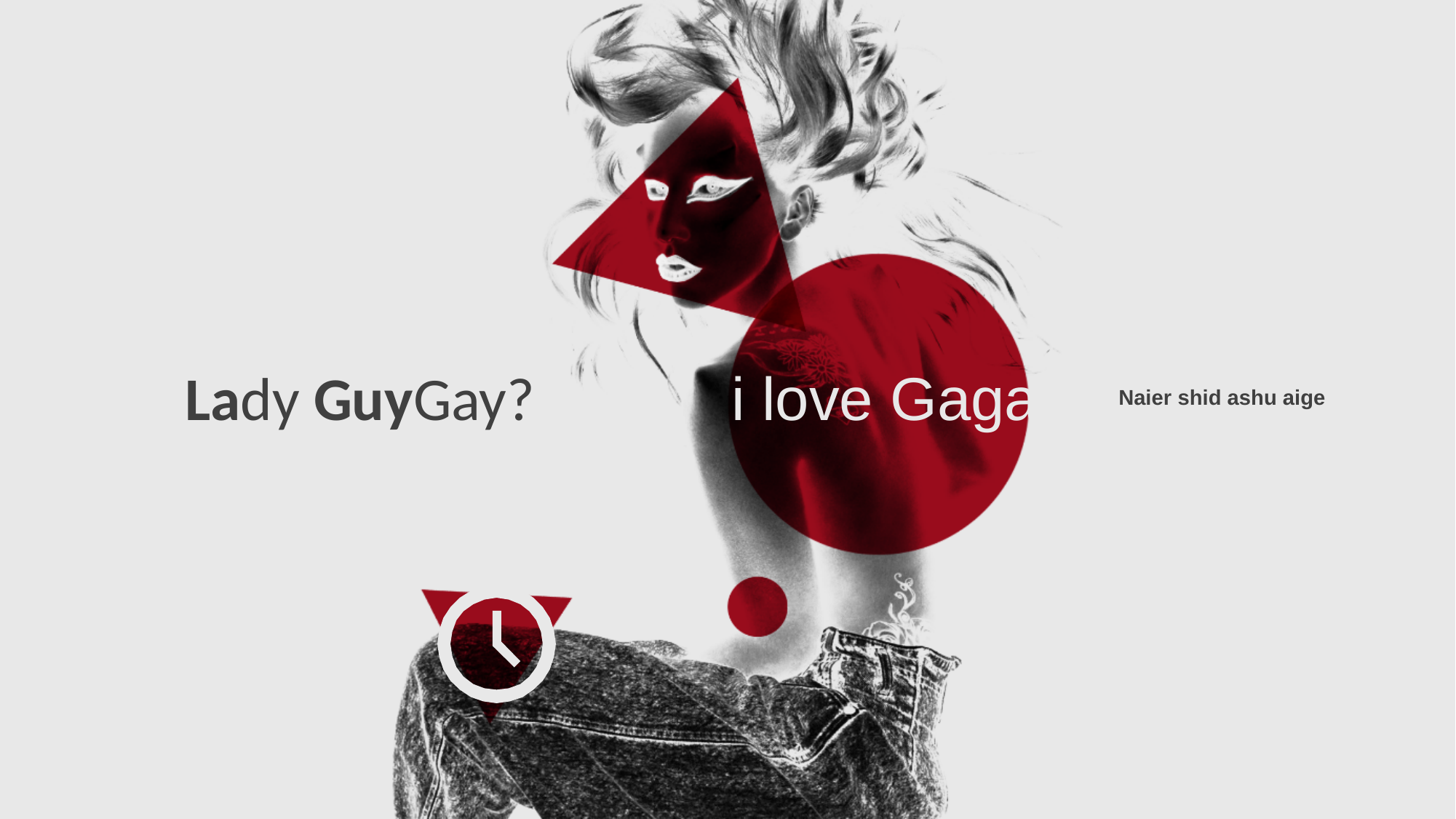

Lady GuyGay?
i love Gaga
Naier shid ashu aige